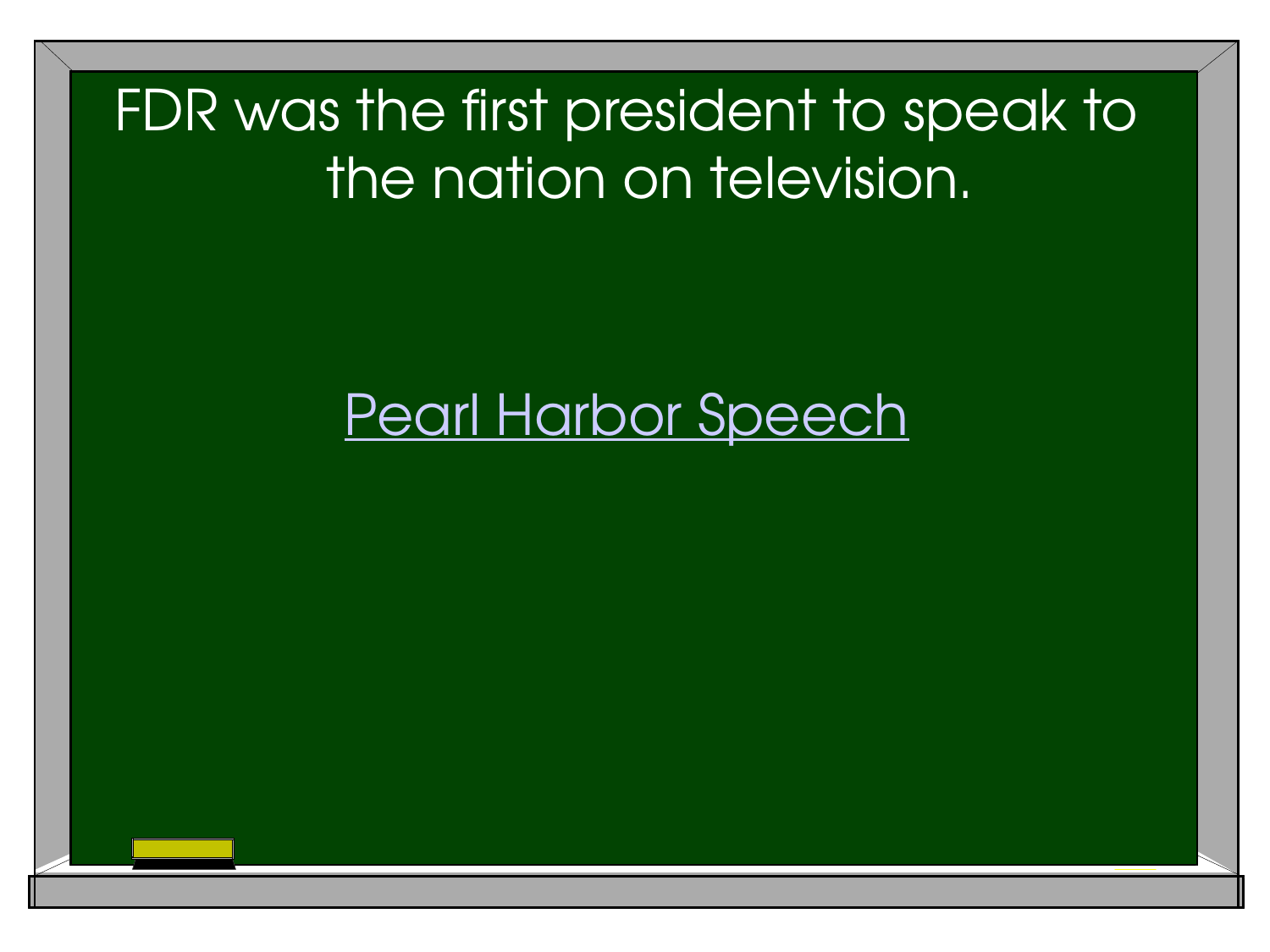

FDR was the first president to speak to the nation on television.

Pearl Harbor Speech